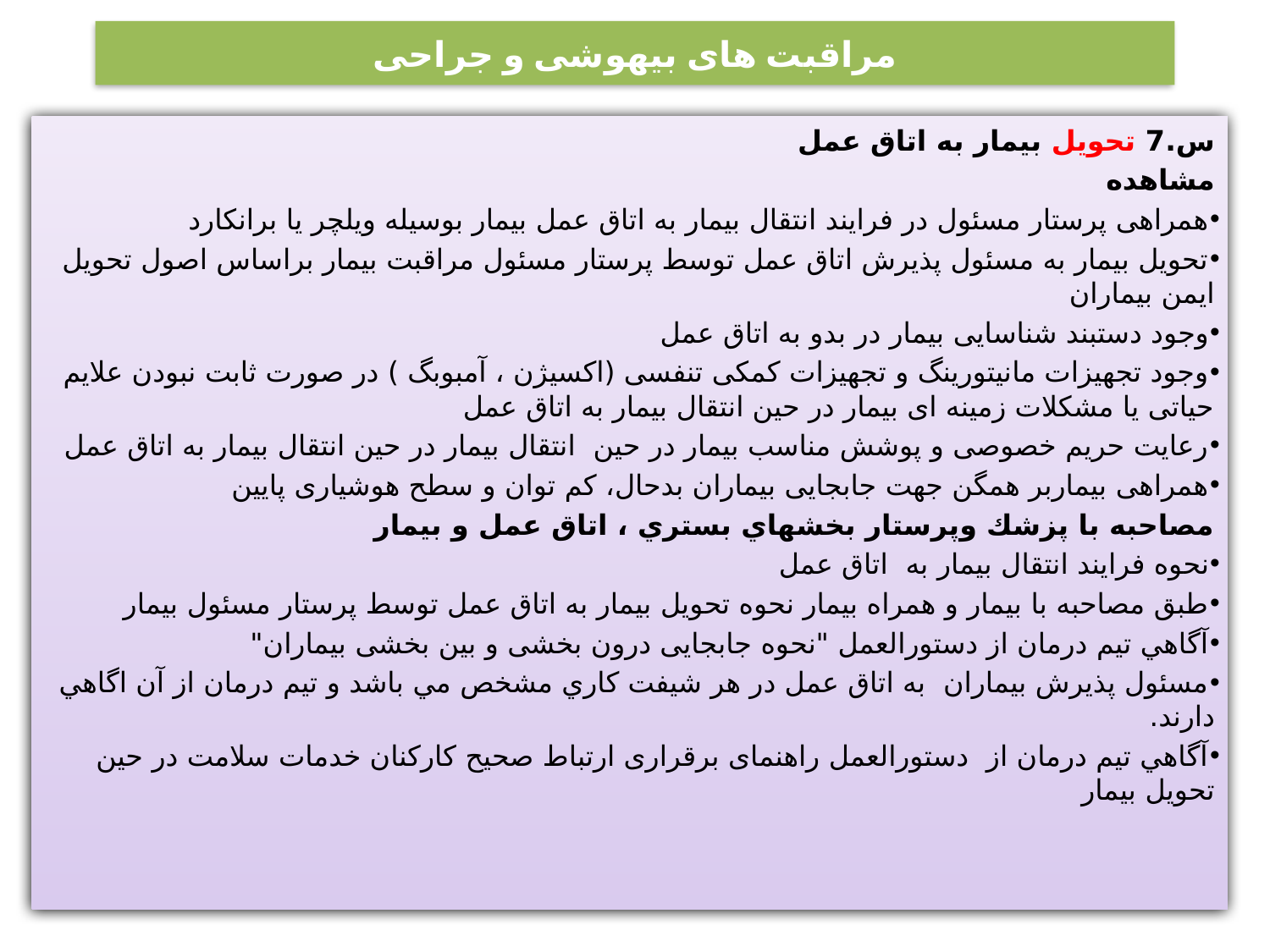

# مراقبت های بیهوشی و جراحی
س.7 تحویل بیمار به اتاق عمل
مشاهده
همراهی پرستار مسئول در فرایند انتقال بیمار به اتاق عمل بیمار بوسیله ویلچر یا برانکارد
تحویل بیمار به مسئول پذیرش اتاق عمل توسط پرستار مسئول مراقبت بیمار براساس اصول تحویل ایمن بیماران
وجود دستبند شناسایی بيمار در بدو به اتاق عمل
وجود تجهیزات مانیتورینگ و تجهیزات کمکی تنفسی (اکسیژن ، آمبوبگ ) در صورت ثابت نبودن علایم حیاتی یا مشکلات زمینه ای بیمار در حين انتقال بيمار به اتاق عمل
رعایت حریم خصوصی و پوشش مناسب بیمار در حین  انتقال بیمار در حين انتقال بيمار به اتاق عمل
همراهی بیماربر همگن جهت جابجایی بیماران بدحال، کم توان و سطح هوشیاری پایین
مصاحبه با پزشك وپرستار بخشهاي بستري ، اتاق عمل و بيمار
نحوه فرایند انتقال بیمار به  اتاق عمل
طبق مصاحبه با بيمار و همراه بيمار نحوه تحویل بیمار به اتاق عمل توسط پرستار مسئول بيمار
آگاهي تيم درمان از دستورالعمل "نحوه جابجایی درون بخشی و بین بخشی بیماران"
مسئول پذیرش بیماران  به اتاق عمل در هر شيفت كاري مشخص مي باشد و تيم درمان از آن اگاهي دارند.
آگاهي تيم درمان از  دستورالعمل راهنمای برقراری ارتباط صحیح کارکنان خدمات سلامت در حین تحویل بیمار